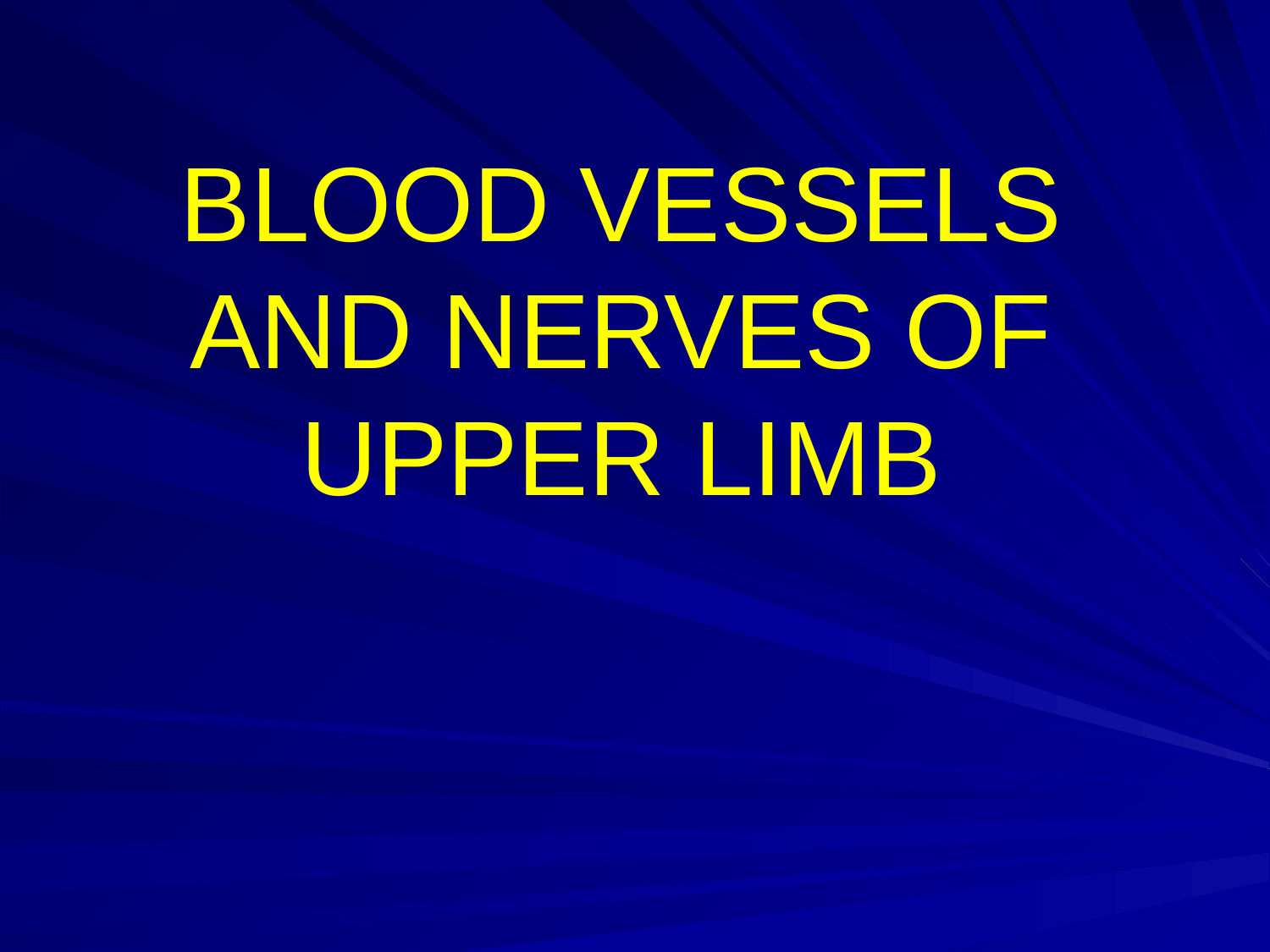

# BLOOD VESSELS AND NERVES OF UPPER LIMB